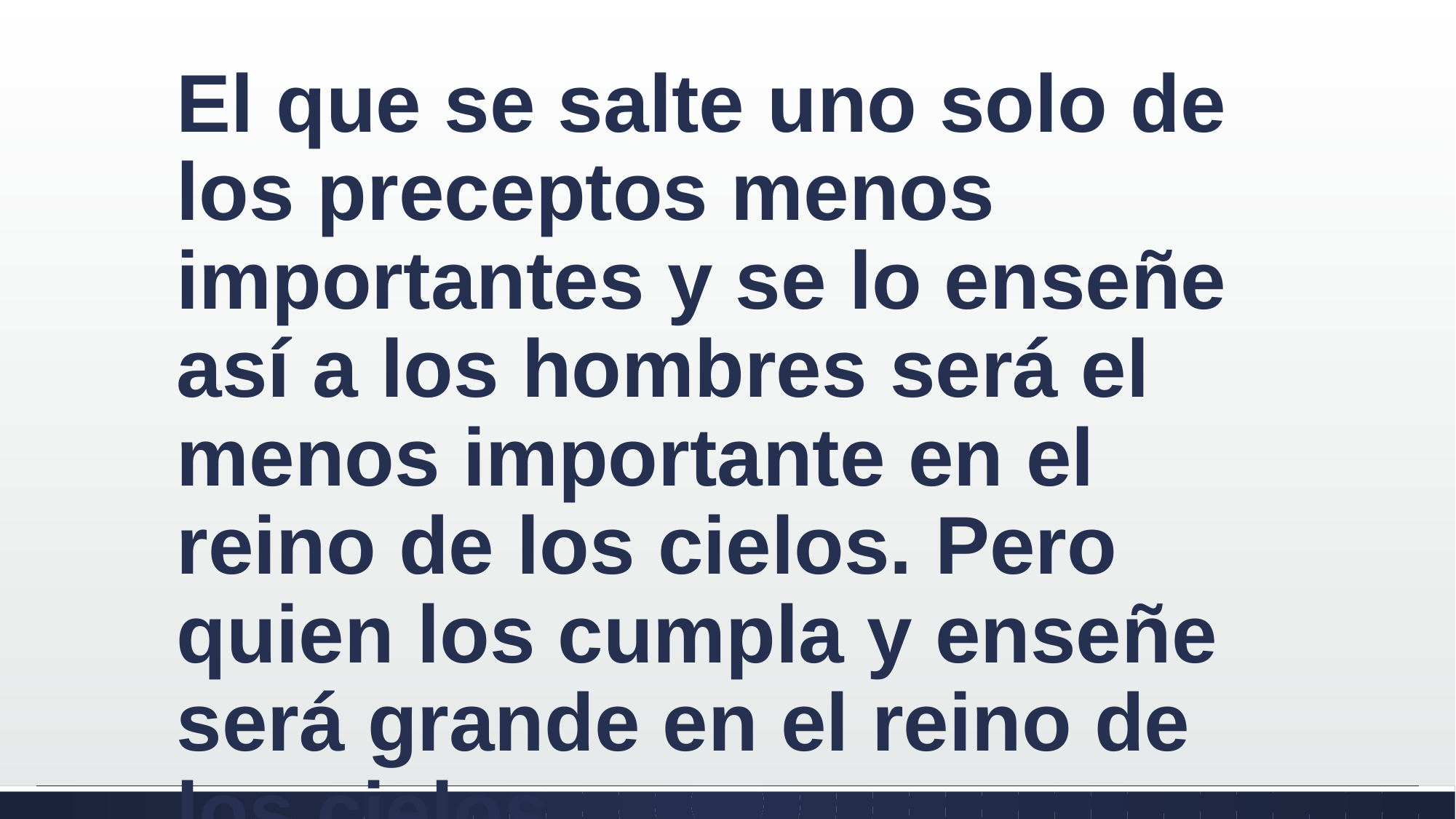

#
El que se salte uno solo de los preceptos menos importantes y se lo enseñe así a los hombres será el menos importante en el reino de los cielos. Pero quien los cumpla y enseñe será grande en el reino de los cielos.